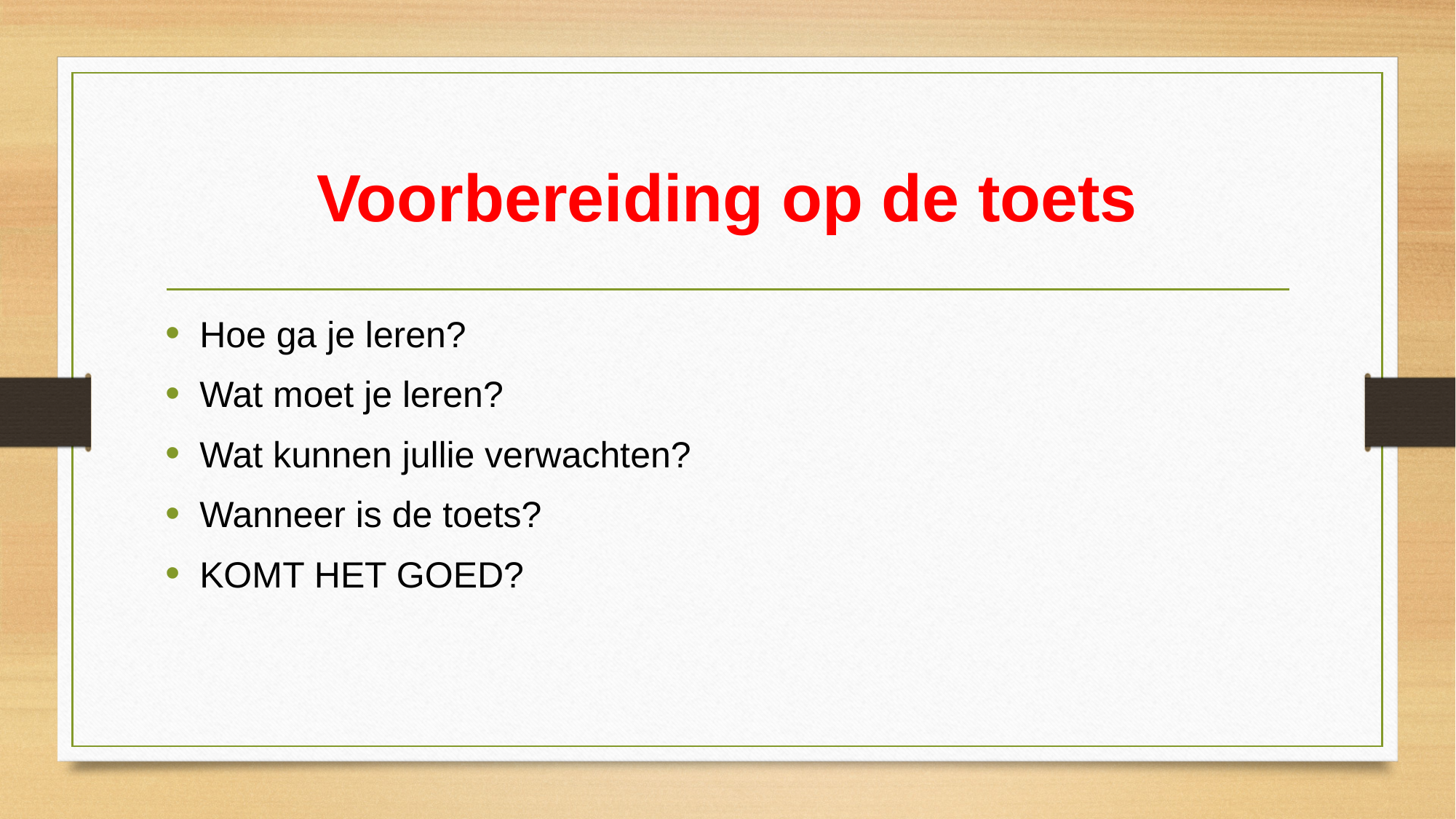

# Voorbereiding op de toets
Hoe ga je leren?​​
Wat moet je leren?​
Wat kunnen jullie verwachten?​
Wanneer is de toets?​
KOMT HET GOED?​